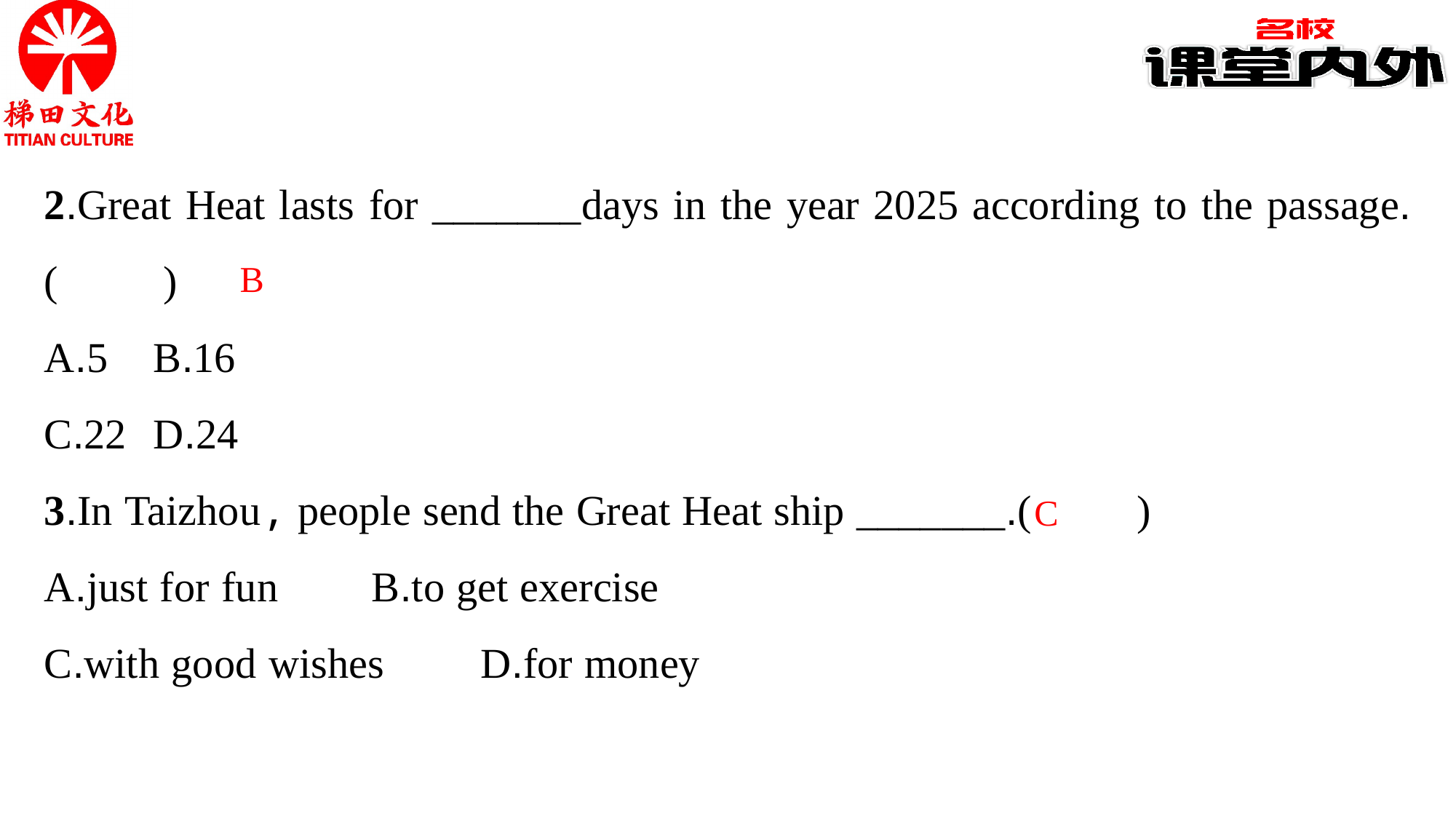

2.Great Heat lasts for _______days in the year 2025 according to the passage.(　　)
A.5	B.16
C.22	D.24
3.In Taizhou, people send the Great Heat ship _______.(　　)
A.just for fun	B.to get exercise
C.with good wishes	D.for money
B
C